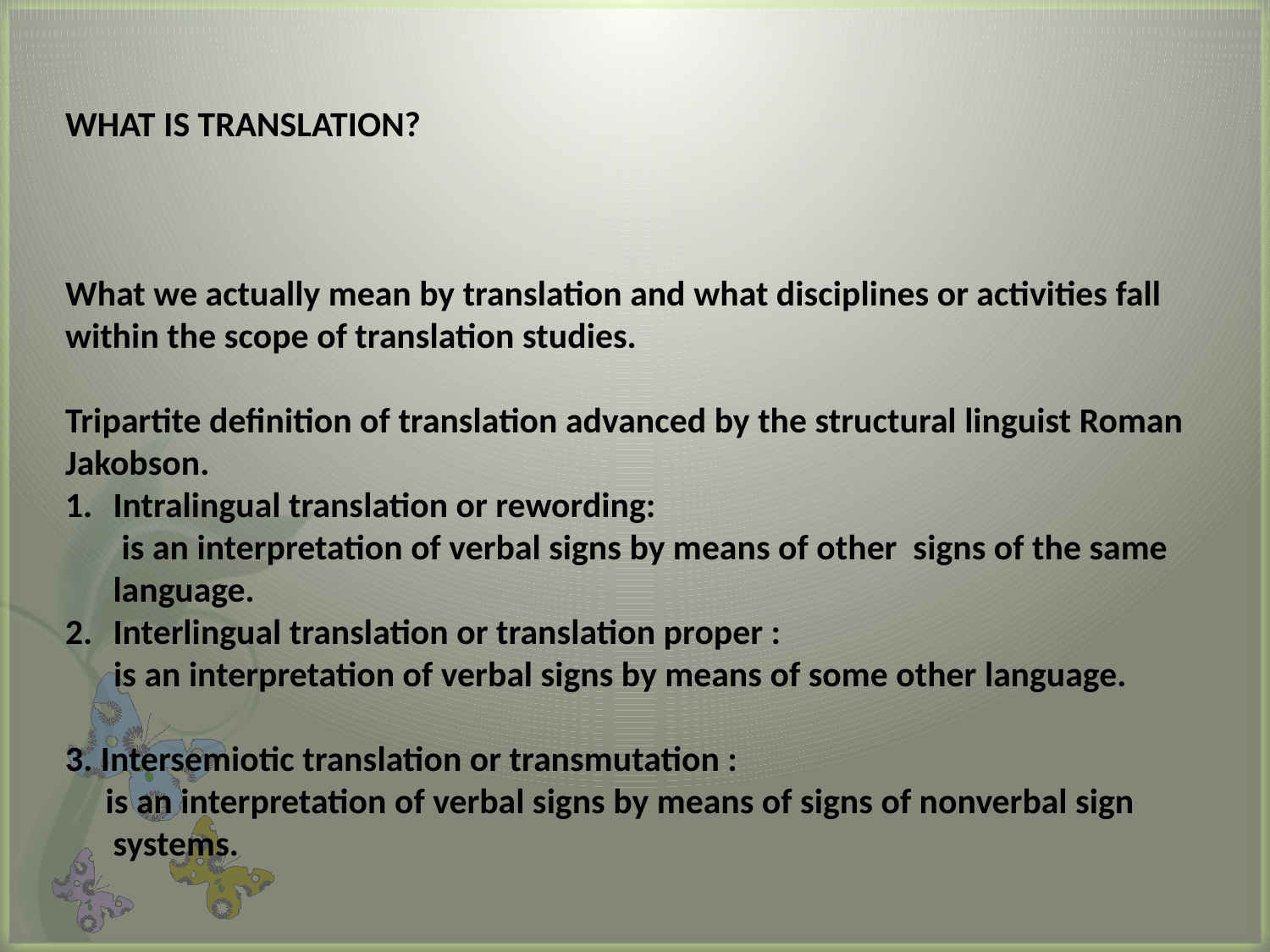

WHAT IS TRANSLATION?

What we actually mean by translation and what disciplines or activities fall within the scope of translation studies.

Tripartite definition of translation advanced by the structural linguist Roman Jakobson.
Intralingual translation or rewording:
       is an interpretation of verbal signs by means of other  signs of the same language.
Interlingual translation or translation proper :
      is an interpretation of verbal signs by means of some other language.

3. Intersemiotic translation or transmutation :
     is an interpretation of verbal signs by means of signs of nonverbal sign systems.